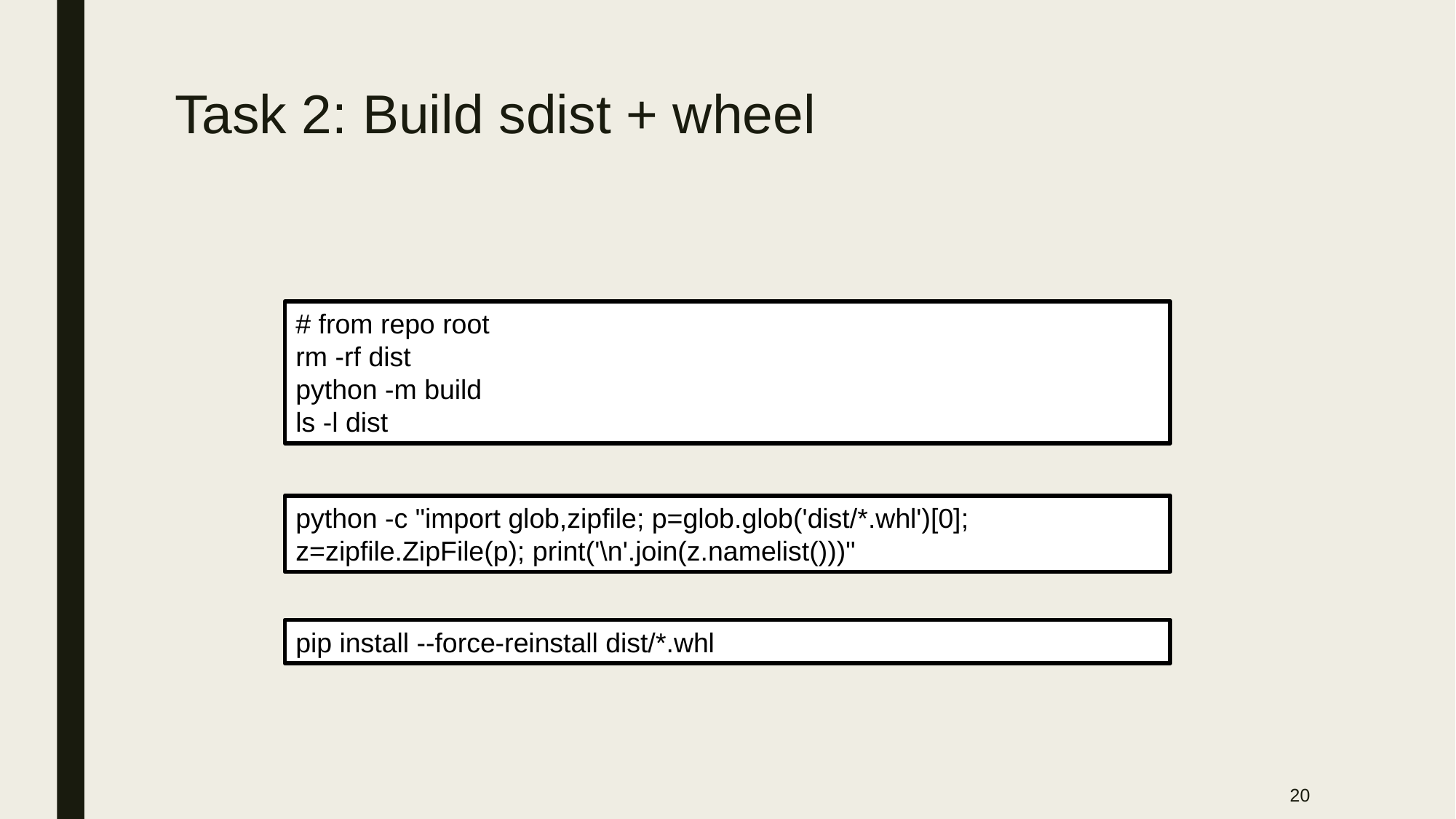

# Task 2: Build sdist + wheel

# from repo root
rm -rf dist
python -m build
ls -l dist
python -c "import glob,zipfile; p=glob.glob('dist/*.whl')[0]; z=zipfile.ZipFile(p); print('\n'.join(z.namelist()))"
pip install --force-reinstall dist/*.whl
20